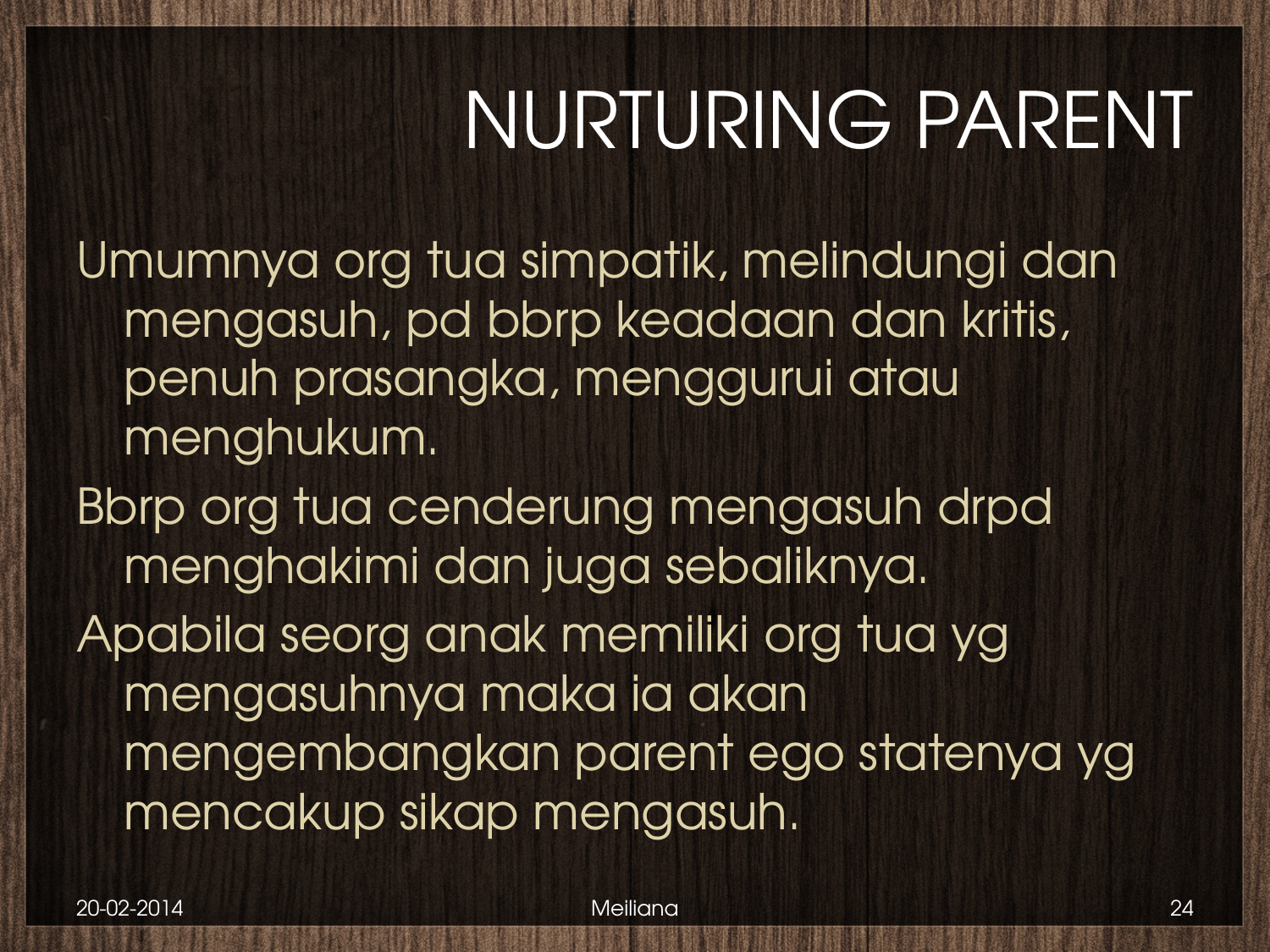

# NURTURING PARENT
Umumnya org tua simpatik, melindungi dan mengasuh, pd bbrp keadaan dan kritis, penuh prasangka, menggurui atau menghukum.
Bbrp org tua cenderung mengasuh drpd menghakimi dan juga sebaliknya.
Apabila seorg anak memiliki org tua yg mengasuhnya maka ia akan mengembangkan parent ego statenya yg mencakup sikap mengasuh.

20-02-2014
Meiliana
24